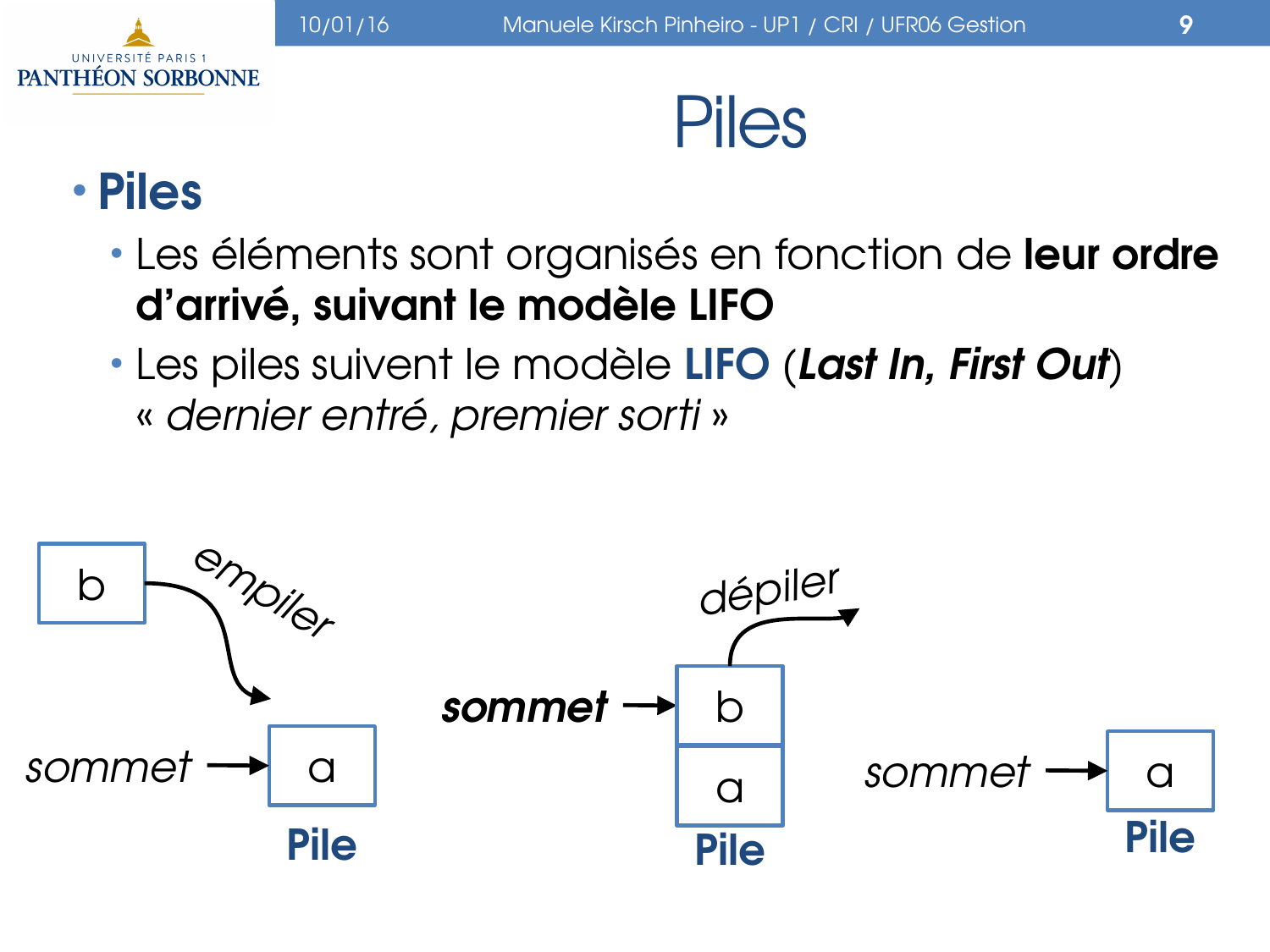

10/01/16
Manuele Kirsch Pinheiro - UP1 / CRI / UFR06 Gestion
9
# Piles
Piles
Les éléments sont organisés en fonction de leur ordre d’arrivé, suivant le modèle LIFO
Les piles suivent le modèle LIFO (Last In, First Out)
« dernier entré, premier sorti »
b
dépiler
empiler
b
sommet
a
a
sommet
sommet
a
Pile
Pile
Pile